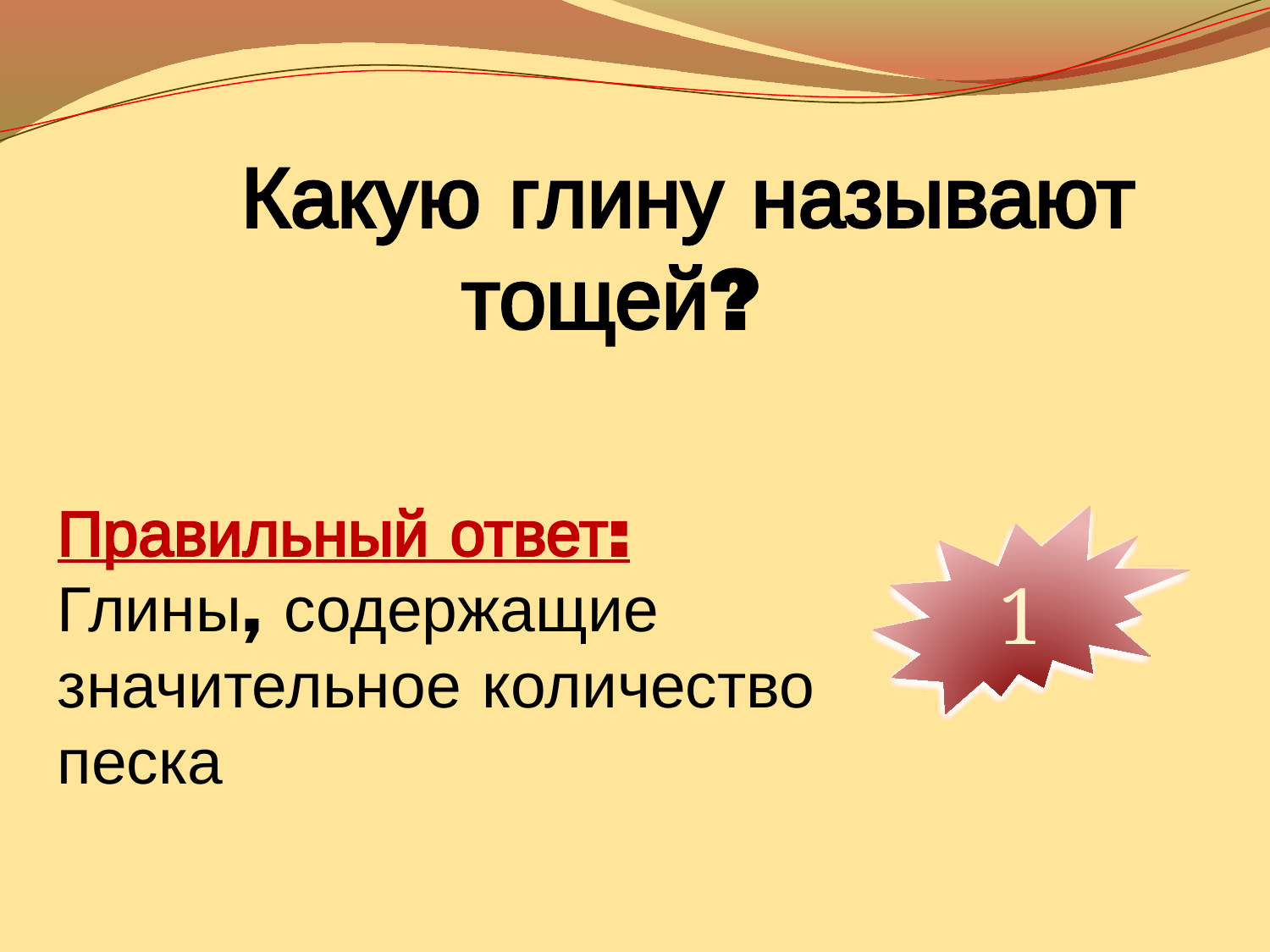

Какую глину называют тощей?
Правильный ответ:
Глины, содержащие значительное количество песка
10
9
8
7
6
5
4
3
2
1